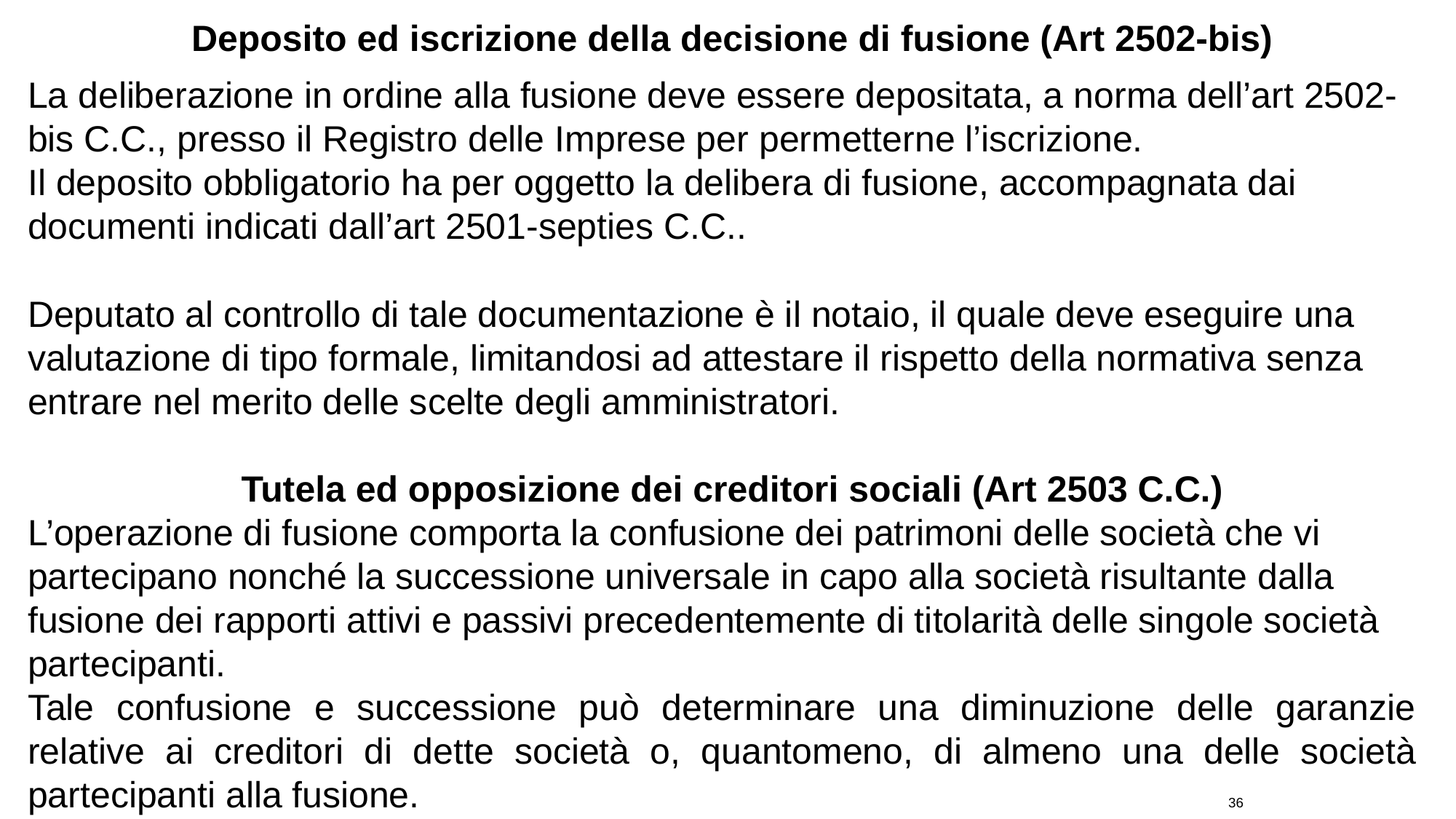

Deposito ed iscrizione della decisione di fusione (Art 2502-bis)
La deliberazione in ordine alla fusione deve essere depositata, a norma dell’art 2502-
bis C.C., presso il Registro delle Imprese per permetterne l’iscrizione.
Il deposito obbligatorio ha per oggetto la delibera di fusione, accompagnata dai  documenti indicati dall’art 2501-septies C.C..

Deputato al controllo di tale documentazione è il notaio, il quale deve eseguire una  valutazione di tipo formale, limitandosi ad attestare il rispetto della normativa senza entrare nel merito delle scelte degli amministratori.

Tutela ed opposizione dei creditori sociali (Art 2503 C.C.)
L’operazione di fusione comporta la confusione dei patrimoni delle società che vi  partecipano nonché la successione universale in capo alla società risultante dalla  fusione dei rapporti attivi e passivi precedentemente di titolarità delle singole società  partecipanti.
Tale confusione e successione può determinare una diminuzione delle garanzie  relative ai creditori di dette società o, quantomeno, di almeno una delle società  partecipanti alla fusione.								36